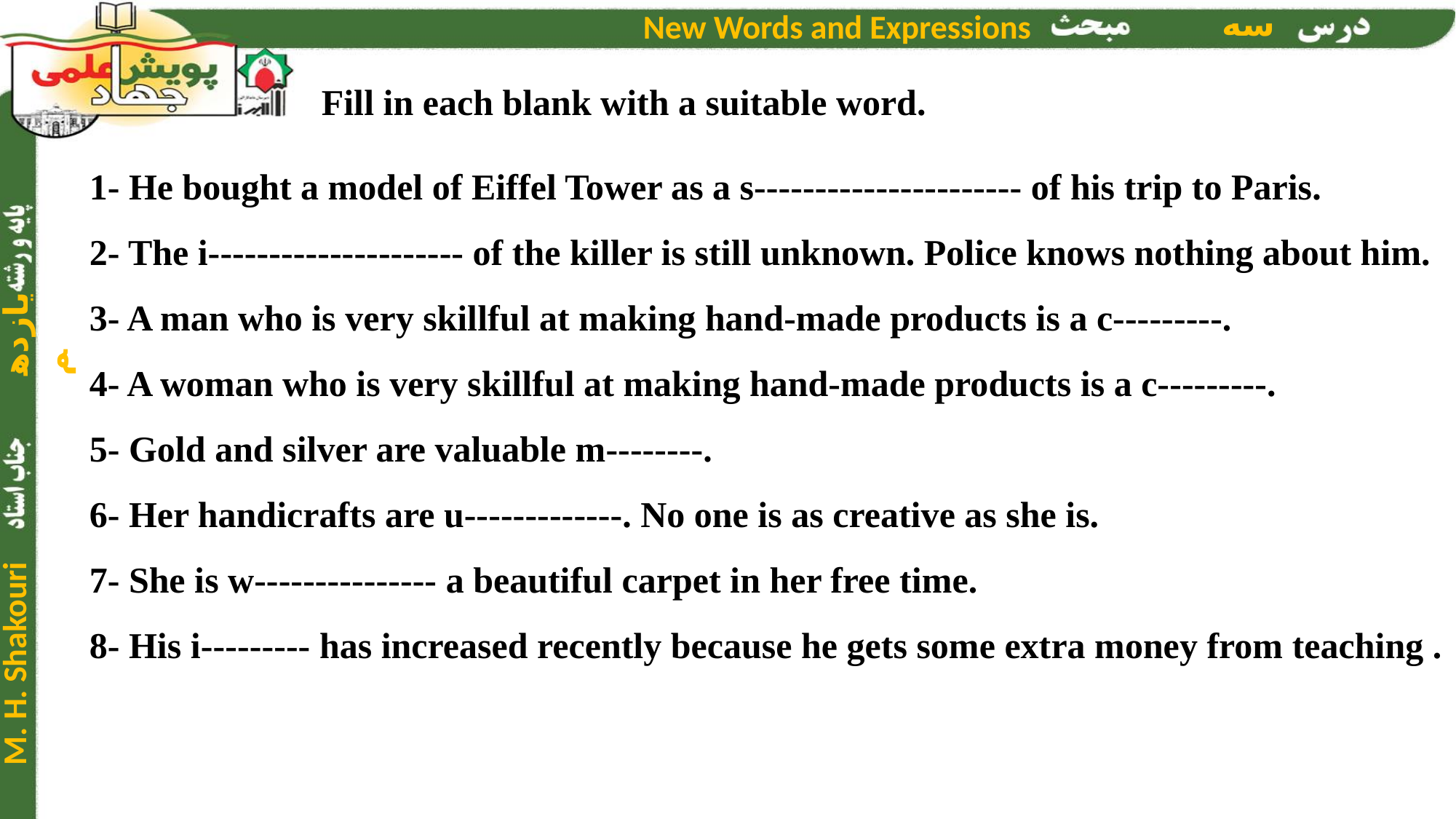

Fill in each blank with a suitable word.
1- He bought a model of Eiffel Tower as a s---------------------- of his trip to Paris.
2- The i--------------------- of the killer is still unknown. Police knows nothing about him.
3- A man who is very skillful at making hand-made products is a c---------.
4- A woman who is very skillful at making hand-made products is a c---------.
5- Gold and silver are valuable m--------.
6- Her handicrafts are u-------------. No one is as creative as she is.
7- She is w--------------- a beautiful carpet in her free time.
8- His i--------- has increased recently because he gets some extra money from teaching .